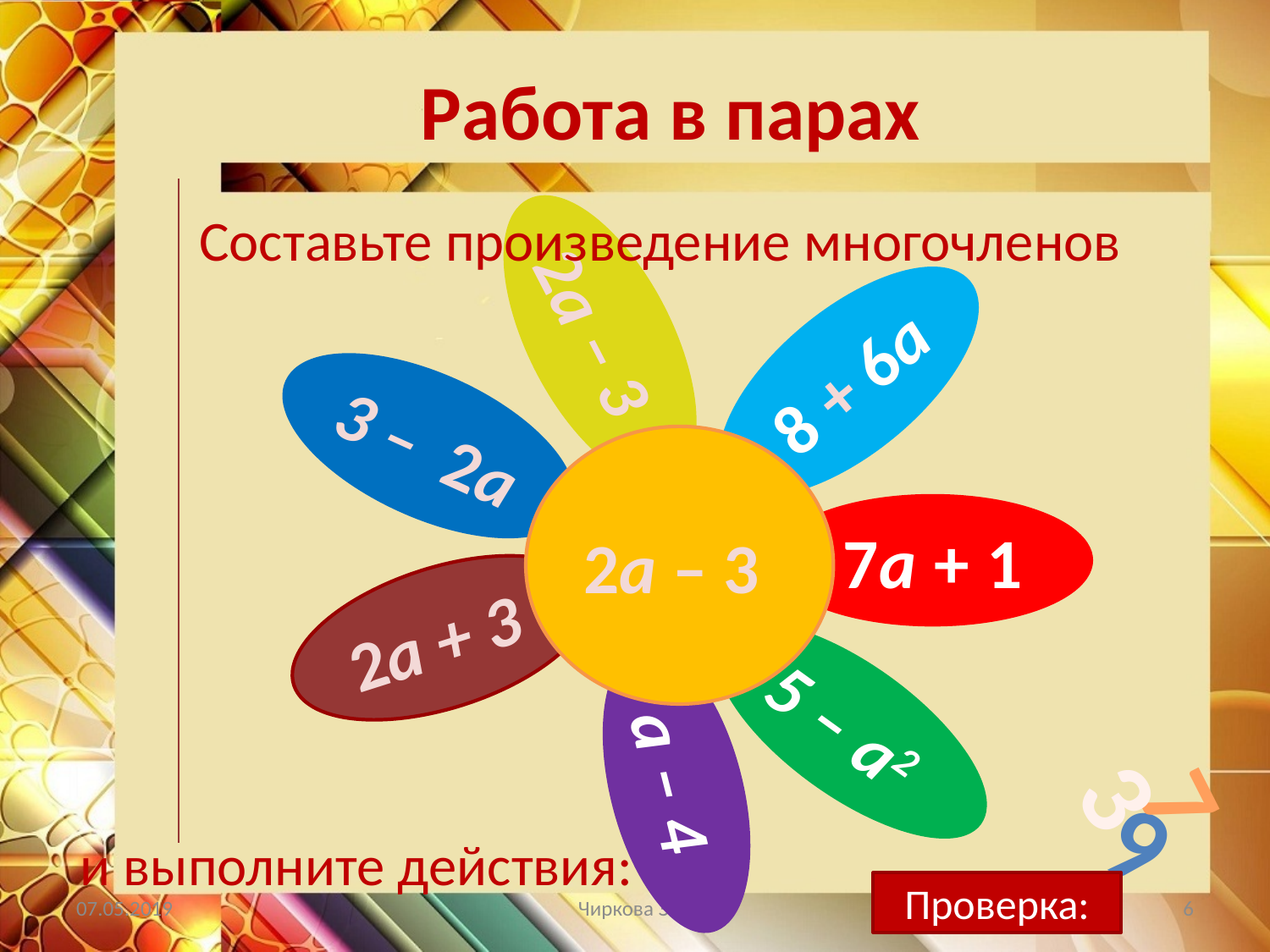

# Работа в парах
2а – 3
8 + 6а
3 –  2а
2а – 3
7а + 1
2а + 3
5 – а2
а – 4
	Составьте произведение многочленов
3
7
9
	и выполните действия:
Проверка:
07.05.2019
Чиркова Э.В.
6